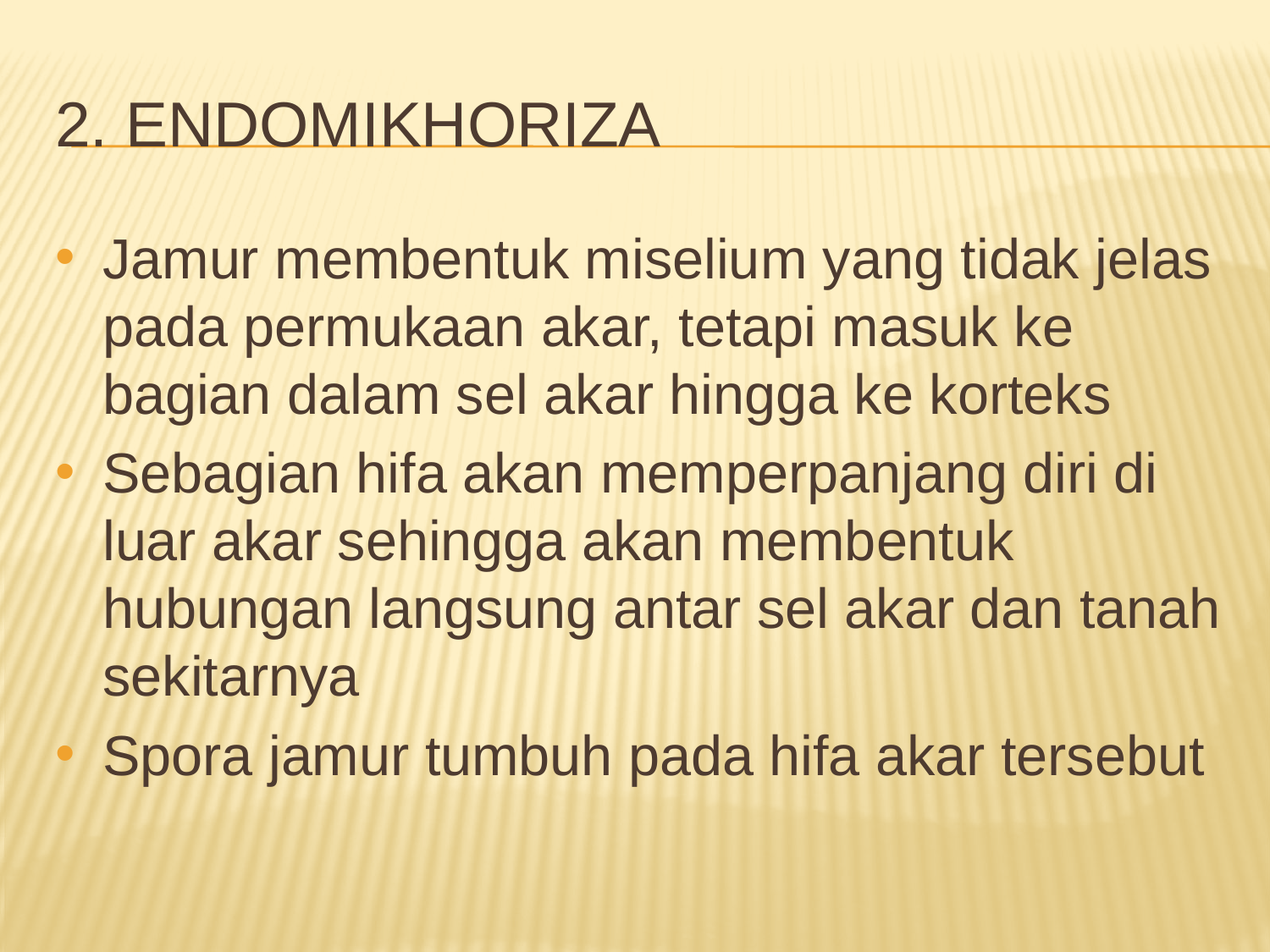

# 2. ENDOMIKHORIZA
Jamur membentuk miselium yang tidak jelas pada permukaan akar, tetapi masuk ke bagian dalam sel akar hingga ke korteks
Sebagian hifa akan memperpanjang diri di luar akar sehingga akan membentuk hubungan langsung antar sel akar dan tanah sekitarnya
Spora jamur tumbuh pada hifa akar tersebut